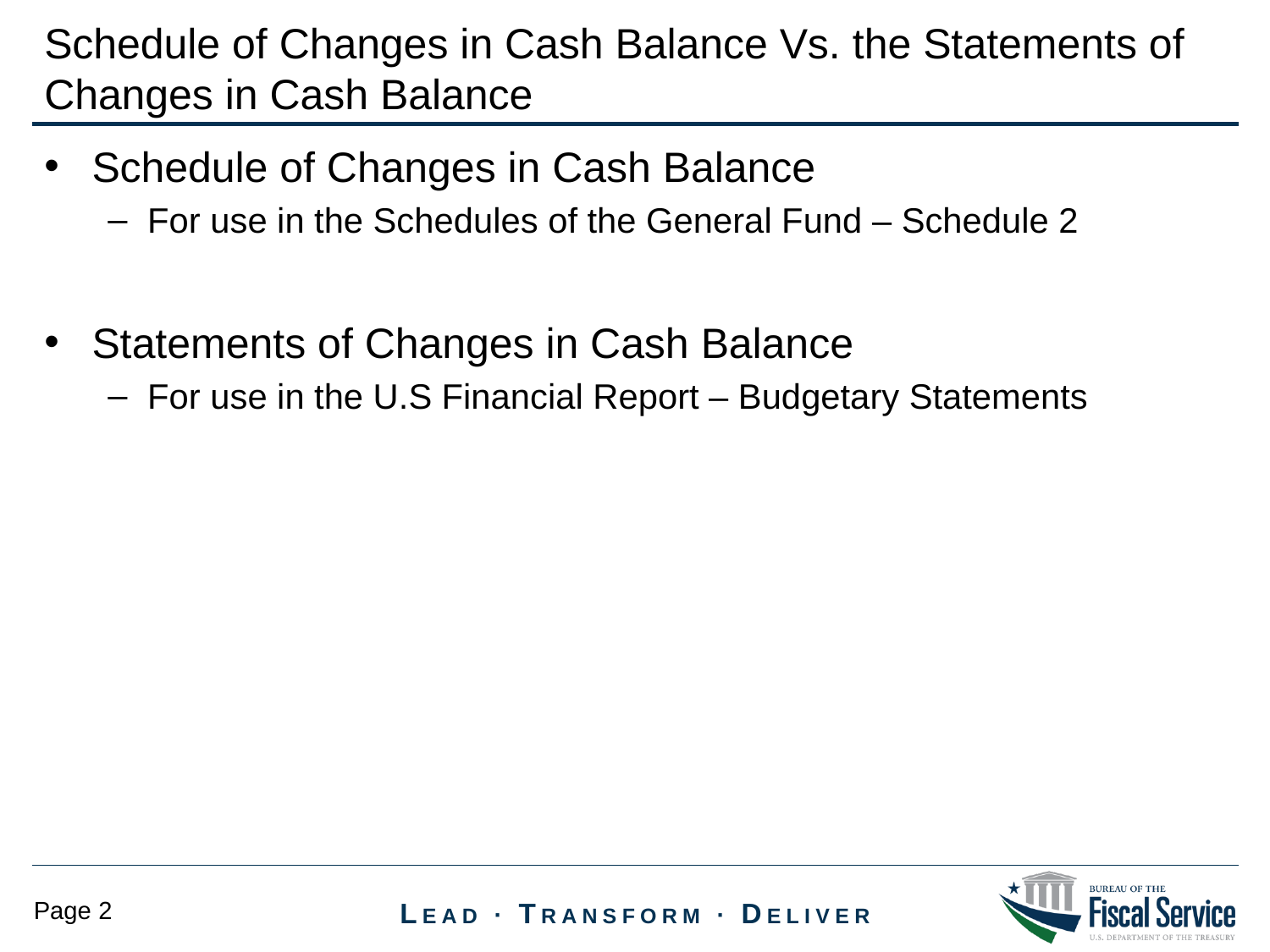

Schedule of Changes in Cash Balance Vs. the Statements of Changes in Cash Balance
Schedule of Changes in Cash Balance
For use in the Schedules of the General Fund – Schedule 2

Statements of Changes in Cash Balance
For use in the U.S Financial Report – Budgetary Statements